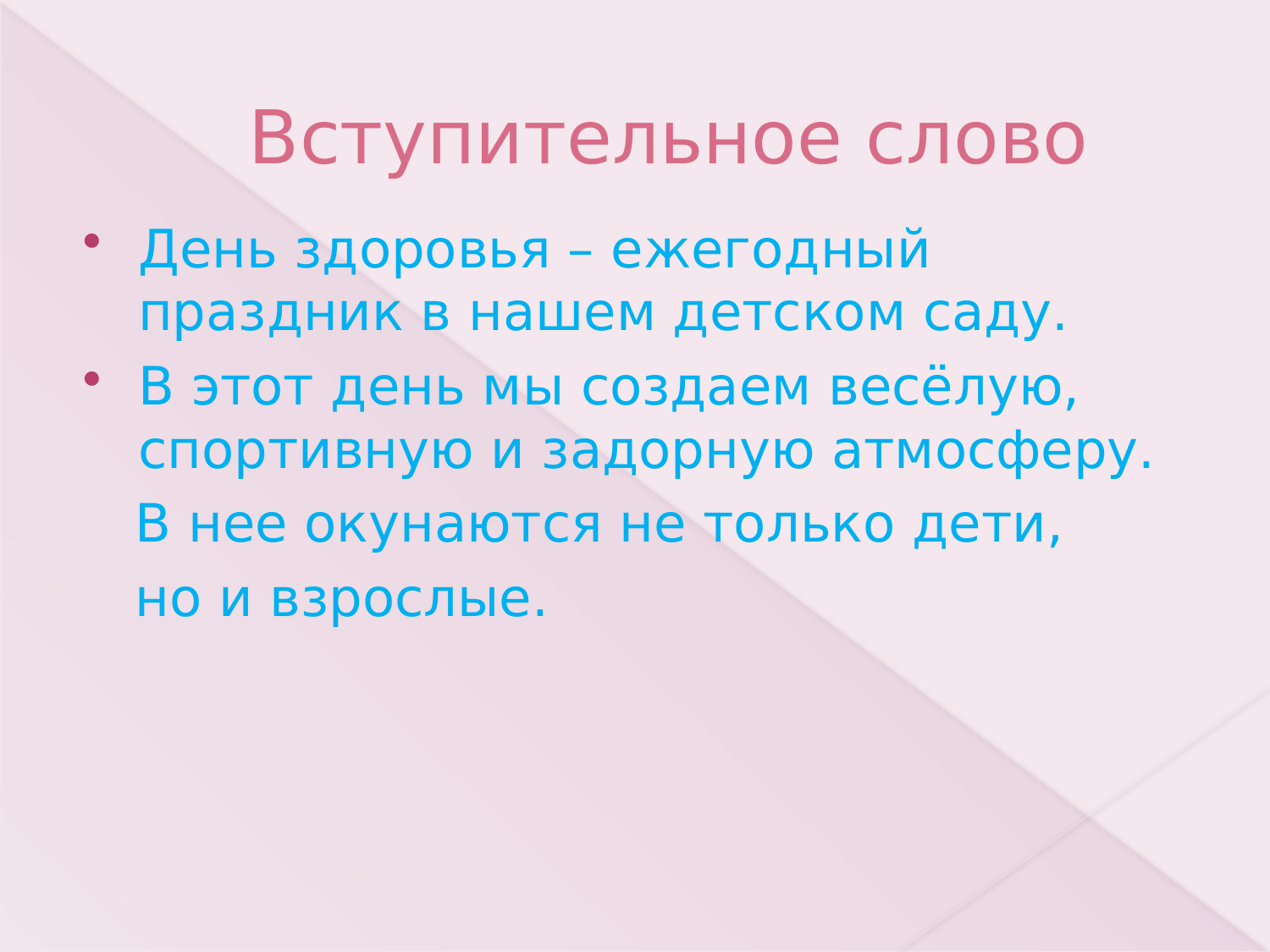

# Вступительное слово
День здоровья – ежегодный праздник в нашем детском саду.
В этот день мы создаем весёлую, спортивную и задорную атмосферу.
   В нее окунаются не только дети,
   но и взрослые.